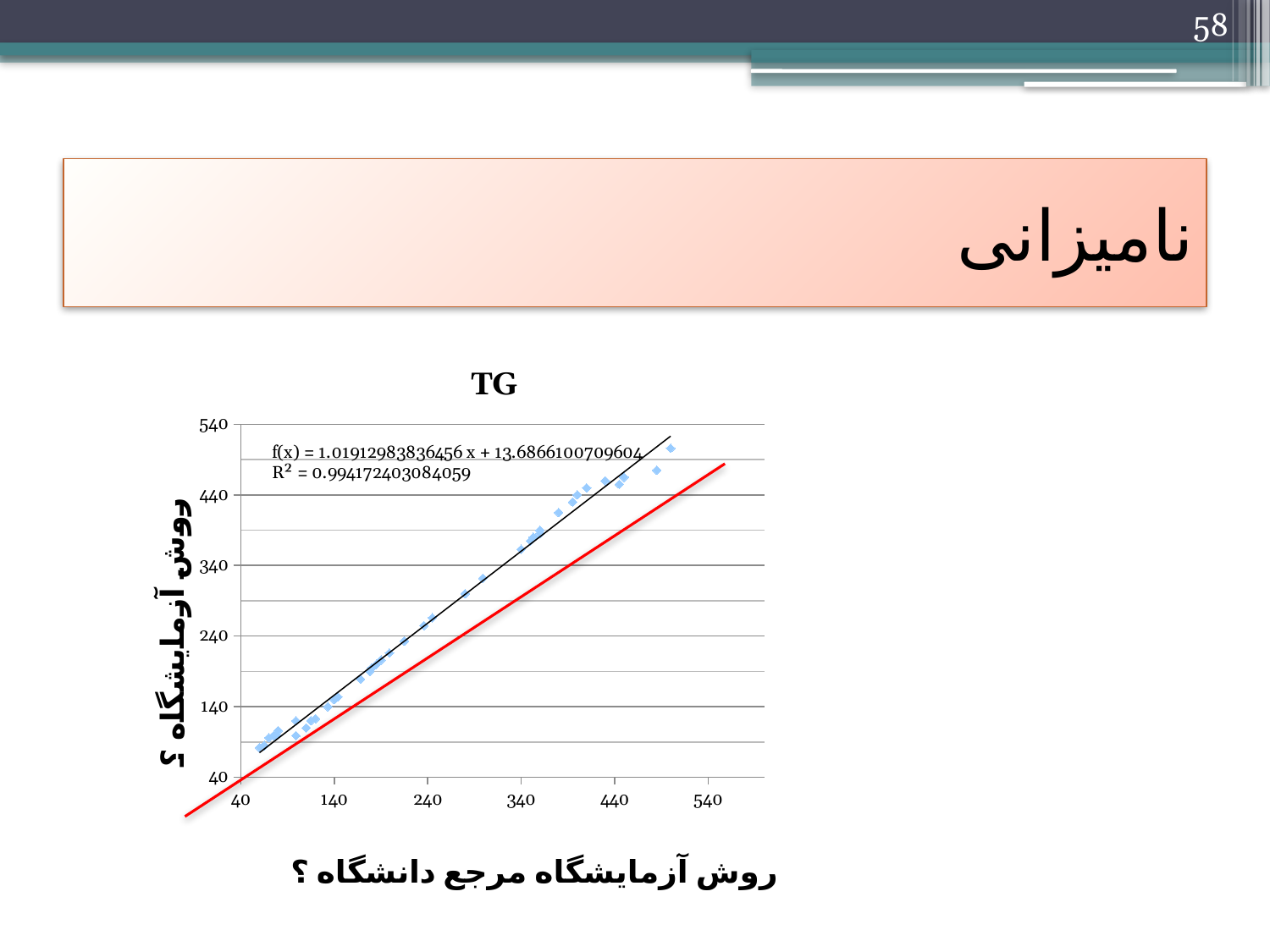

58
# نامیزانی

### Chart: TG

| Category |  |
|---|---|